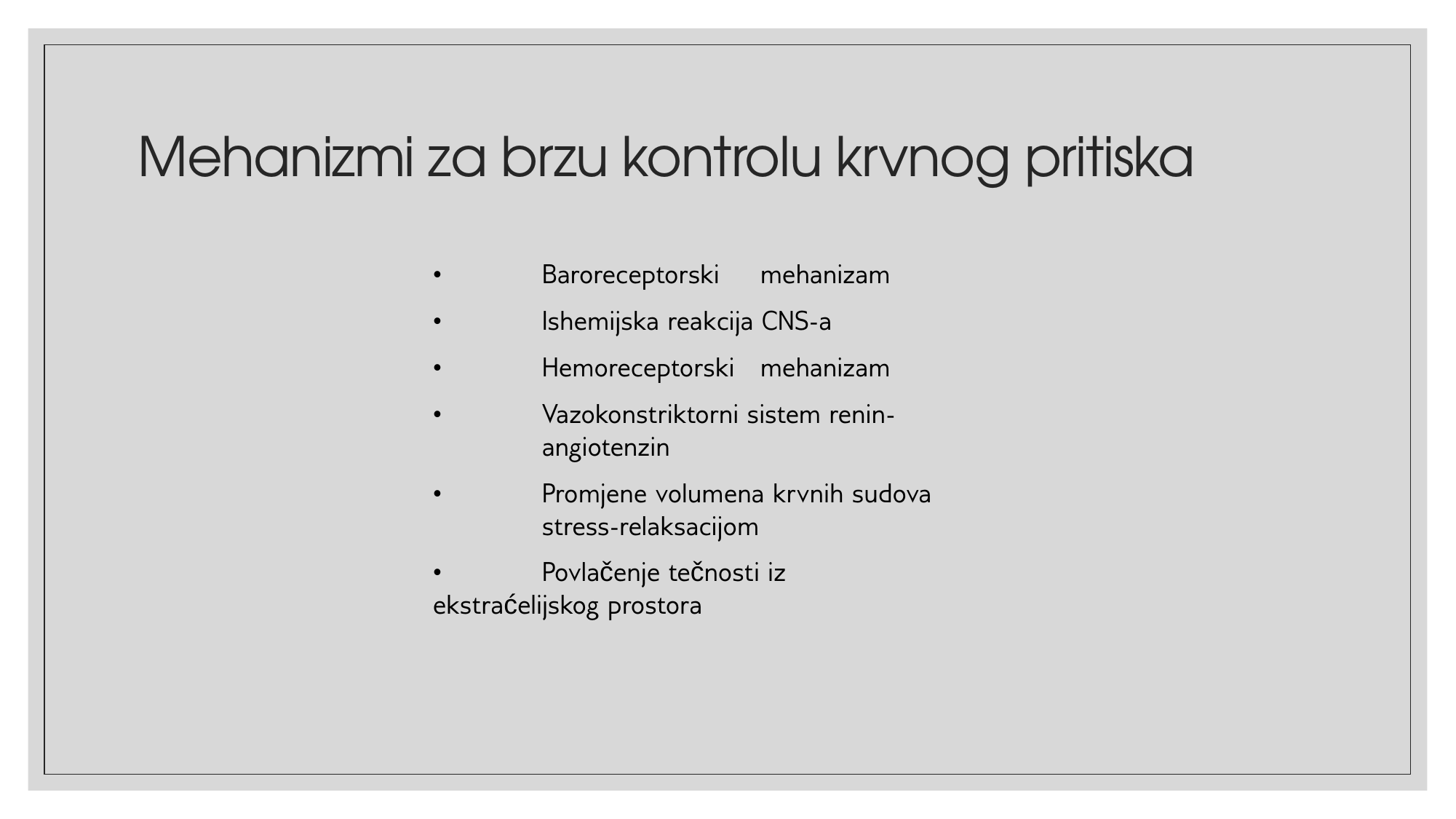

# Mehanizmi za brzu kontrolu krvnog pritiska
•	Baroreceptorski 	mehanizam
•	Ishemijska reakcija CNS-a
•	Hemoreceptorski 	mehanizam
•	Vazokonstriktorni sistem renin-	angiotenzin
•	Promjene volumena krvnih sudova 	stress-relaksacijom
•	Povlačenje tečnosti iz 	ekstraćelijskog prostora